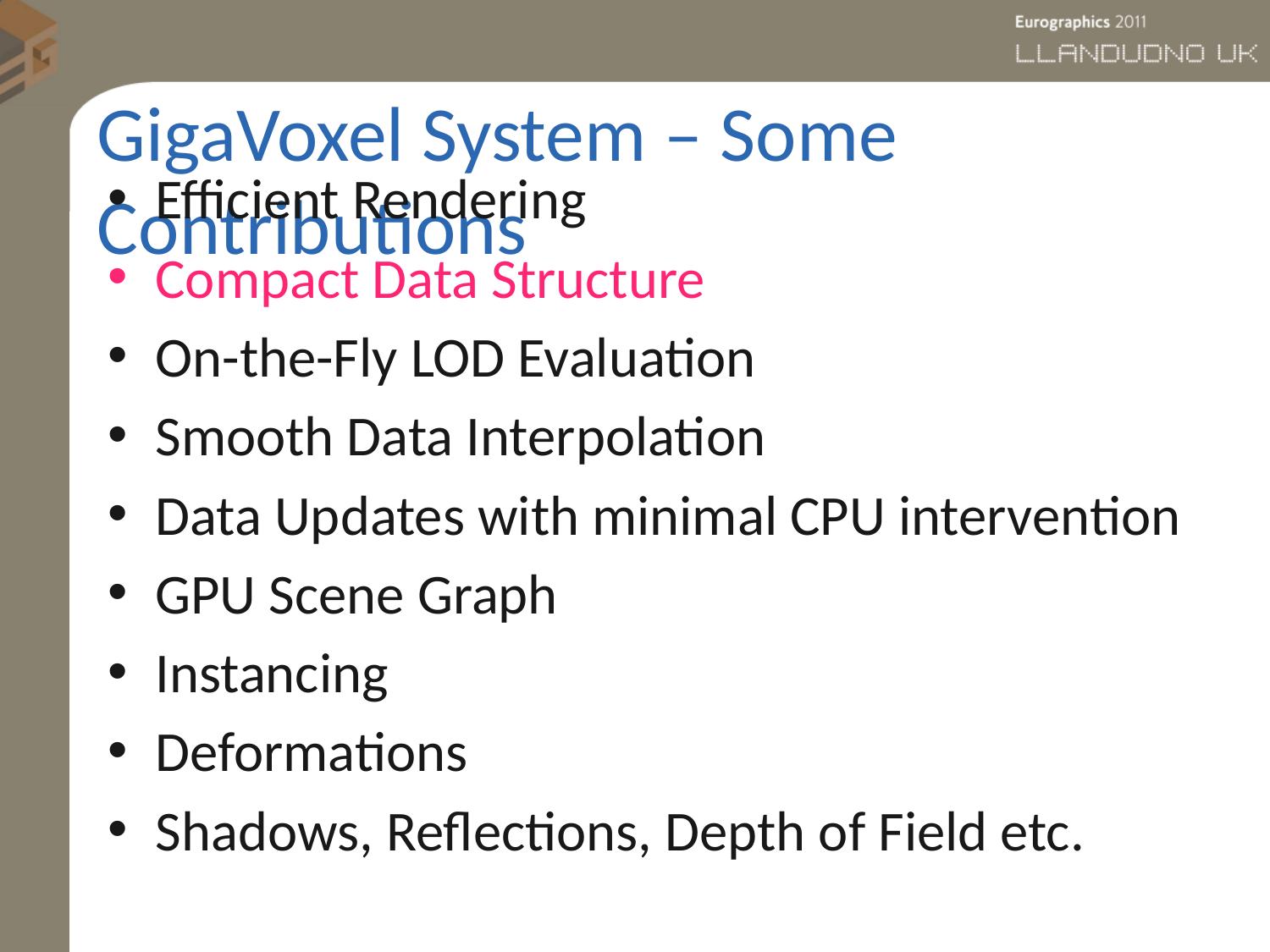

# GigaVoxel System – Some Contributions
Efficient Rendering
Compact Data Structure
On-the-Fly LOD Evaluation
Smooth Data Interpolation
Data Updates with minimal CPU intervention
GPU Scene Graph
Instancing
Deformations
Shadows, Reflections, Depth of Field etc.